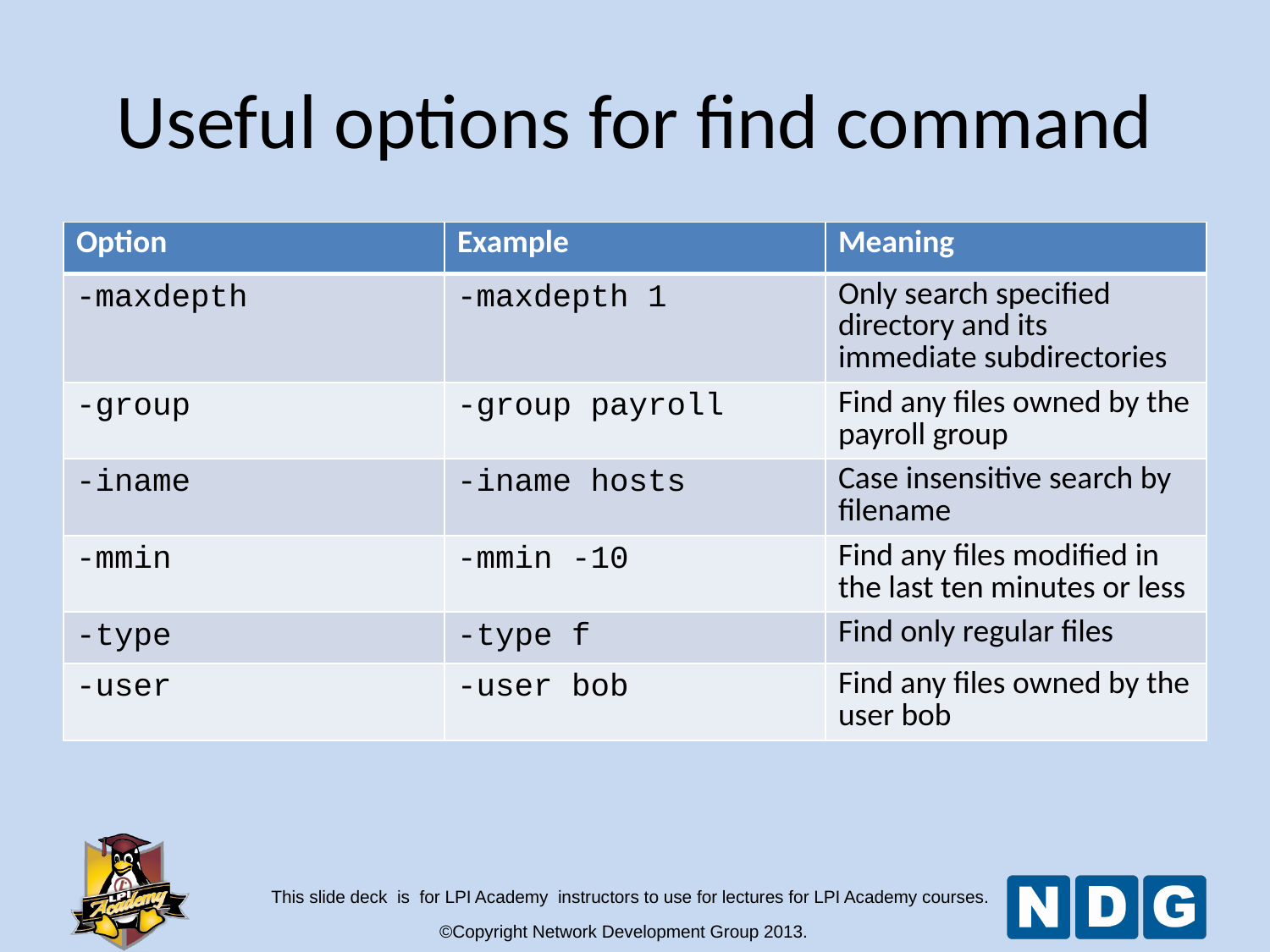

# Useful options for find command
| Option | Example | Meaning |
| --- | --- | --- |
| -maxdepth | -maxdepth 1 | Only search specified directory and its immediate subdirectories |
| -group | -group payroll | Find any files owned by the payroll group |
| -iname | -iname hosts | Case insensitive search by filename |
| -mmin | -mmin -10 | Find any files modified in the last ten minutes or less |
| -type | -type f | Find only regular files |
| -user | -user bob | Find any files owned by the user bob |